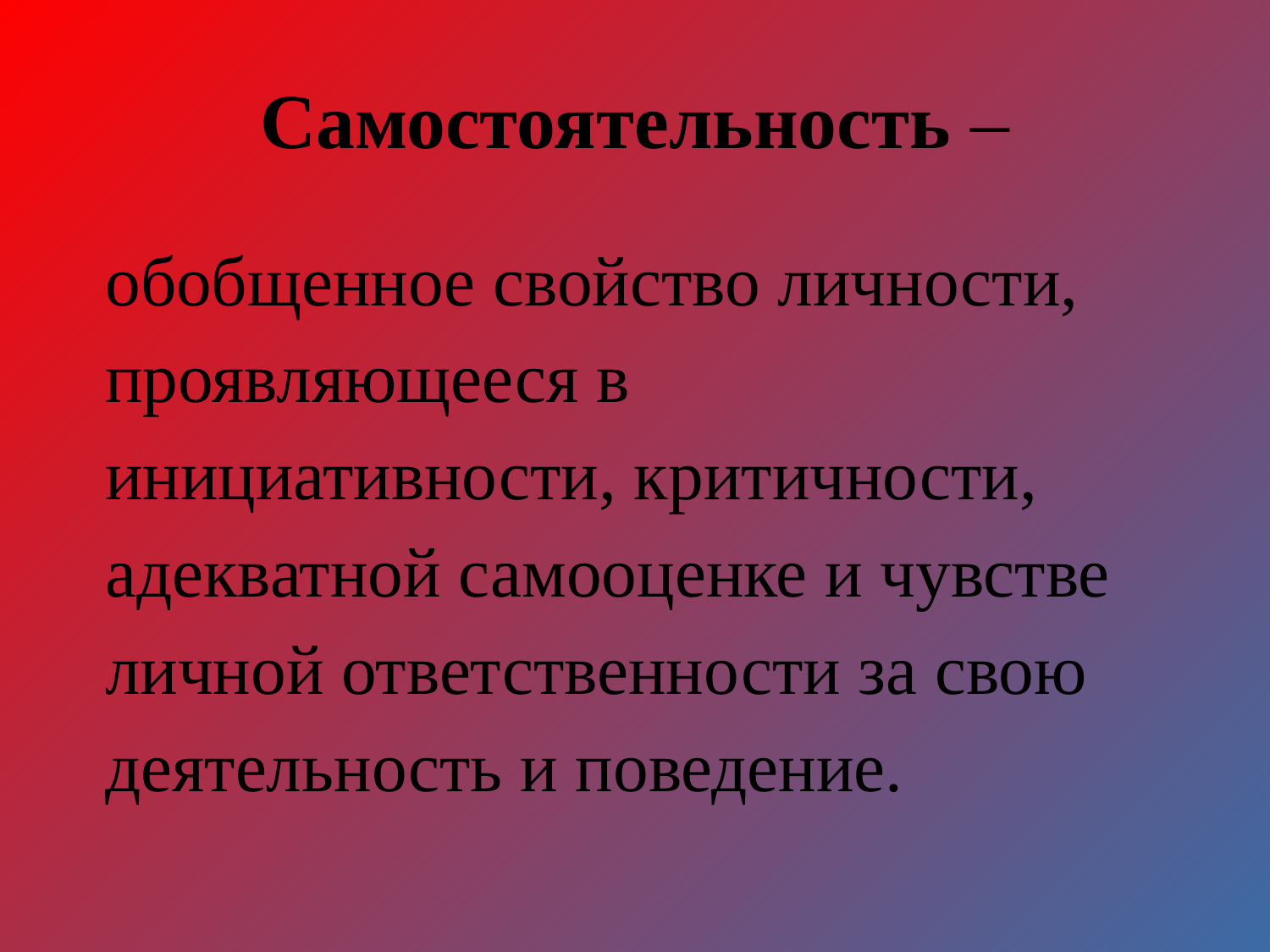

# Самостоятельность –
обобщенное свойство личности, проявляющееся в  инициативности, критичности, адекватной самооценке и чувстве личной ответственности за свою деятельность и поведение.